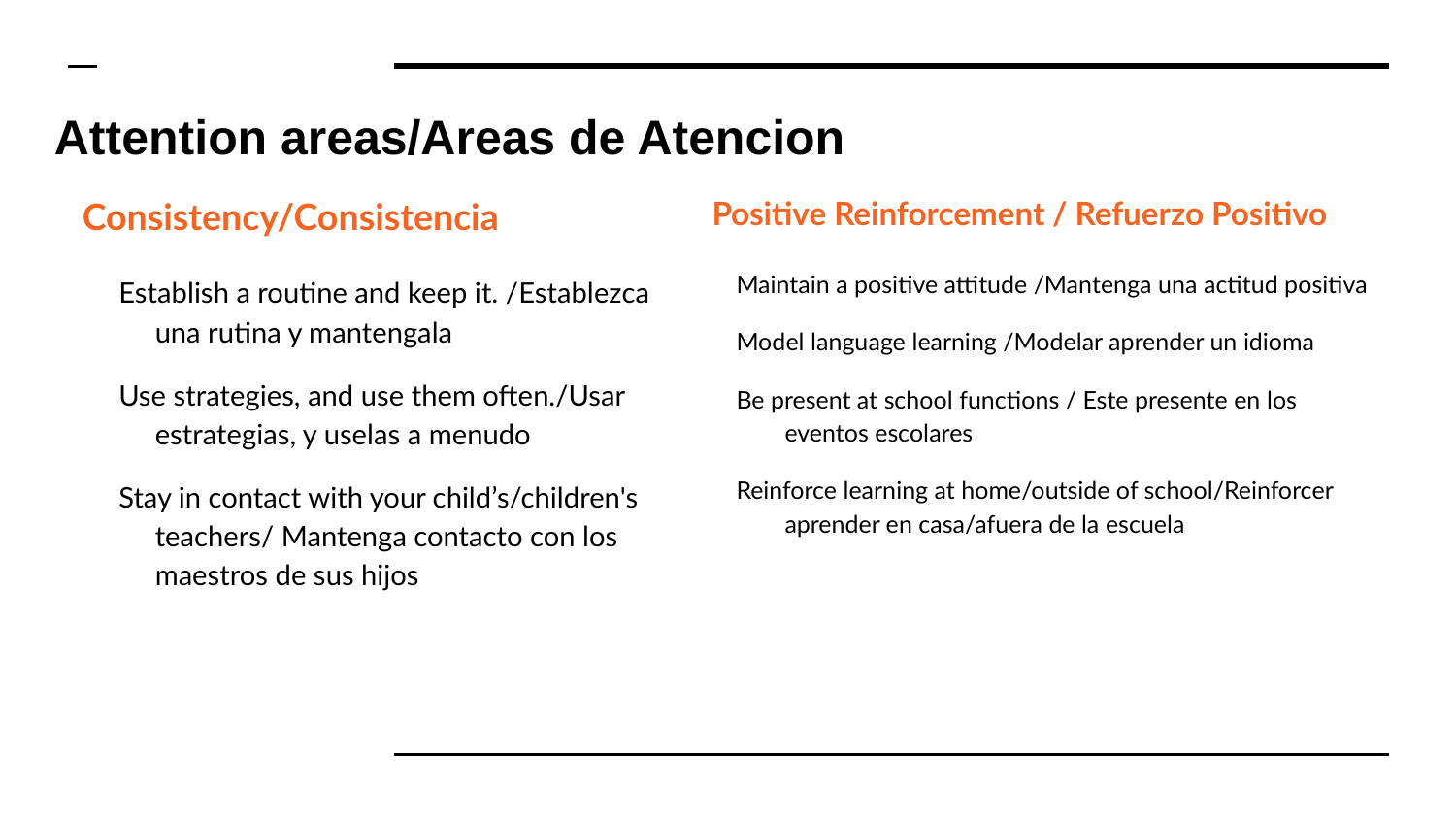

# Attention areas/Areas de Atencion
Consistency/Consistencia
Establish a routine and keep it. /Establezca una rutina y mantengala
Use strategies, and use them often./Usar estrategias, y uselas a menudo
Stay in contact with your child’s/children's teachers/ Mantenga contacto con los maestros de sus hijos
Positive Reinforcement / Refuerzo Positivo
Maintain a positive attitude /Mantenga una actitud positiva
Model language learning /Modelar aprender un idioma
Be present at school functions / Este presente en los eventos escolares
Reinforce learning at home/outside of school/Reinforcer aprender en casa/afuera de la escuela